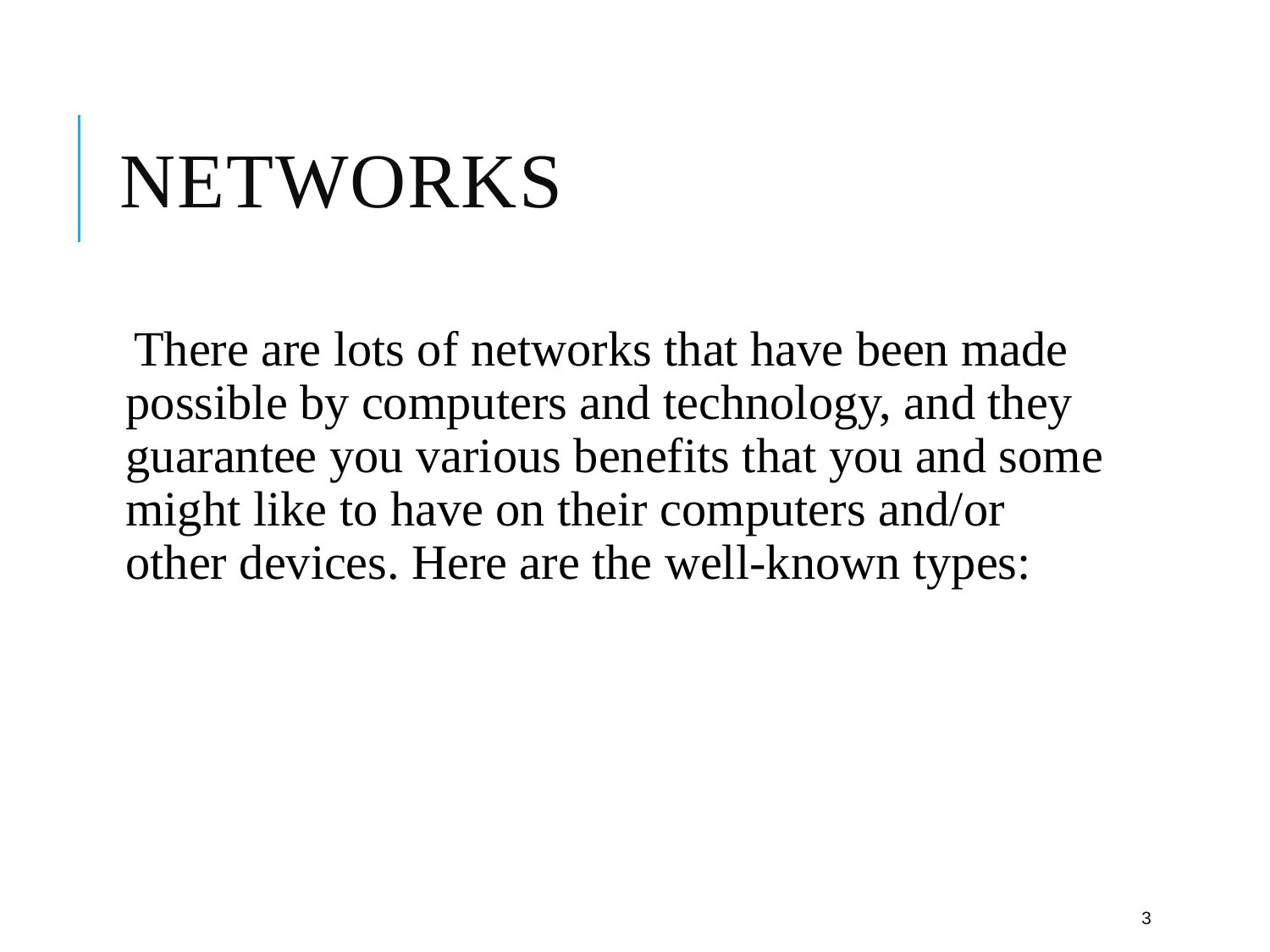

# Networks
  There are lots of networks that have been made possible by computers and technology, and they guarantee you various benefits that you and some might like to have on their computers and/or other devices. Here are the well-known types:
3